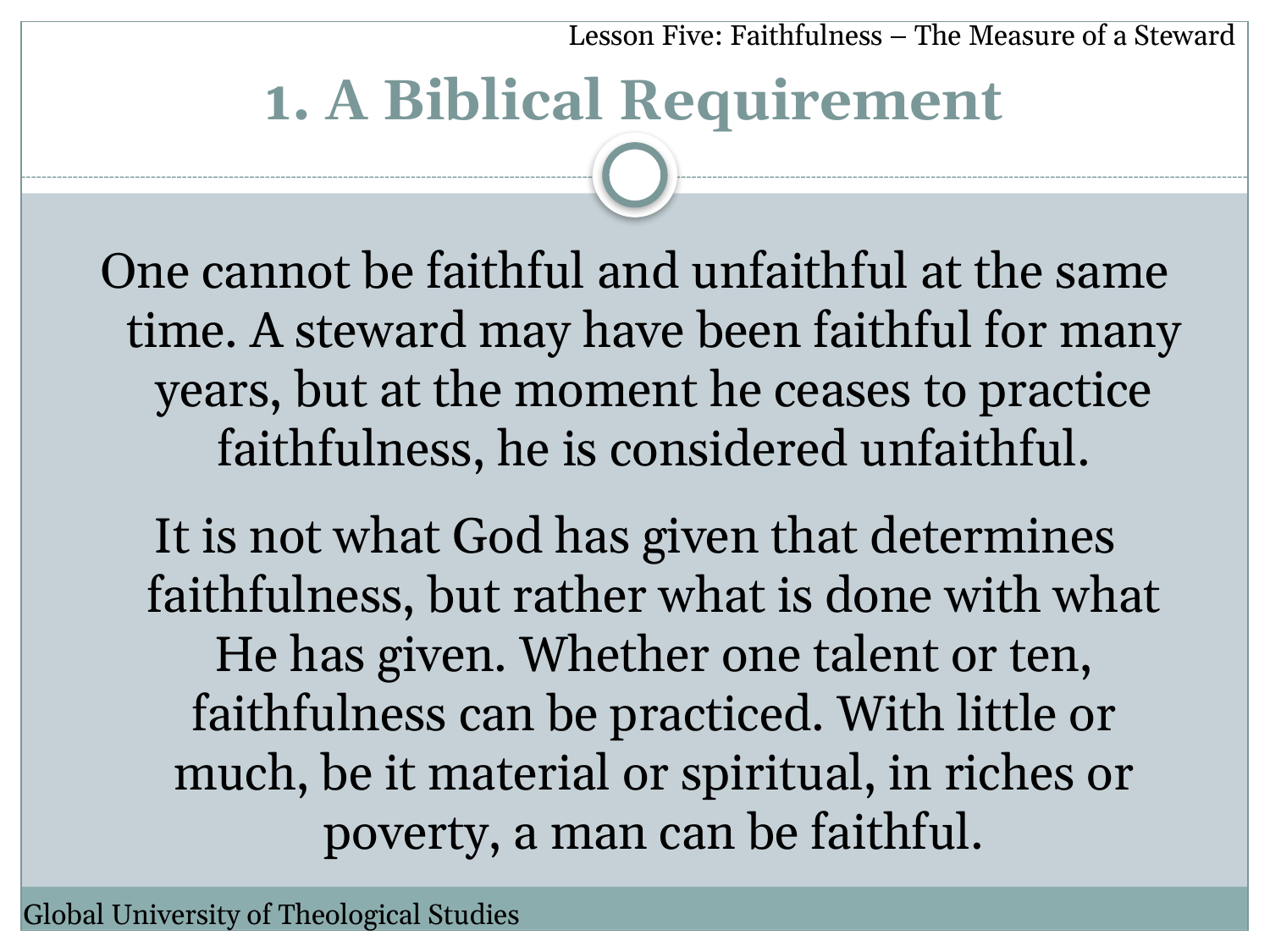

Lesson Five: Faithfulness – The Measure of a Steward
# 1. A Biblical Requirement
One cannot be faithful and unfaithful at the same time. A steward may have been faithful for many years, but at the moment he ceases to practice faithfulness, he is considered unfaithful.
It is not what God has given that determines faithfulness, but rather what is done with what He has given. Whether one talent or ten, faithfulness can be practiced. With little or much, be it material or spiritual, in riches or poverty, a man can be faithful.
Global University of Theological Studies